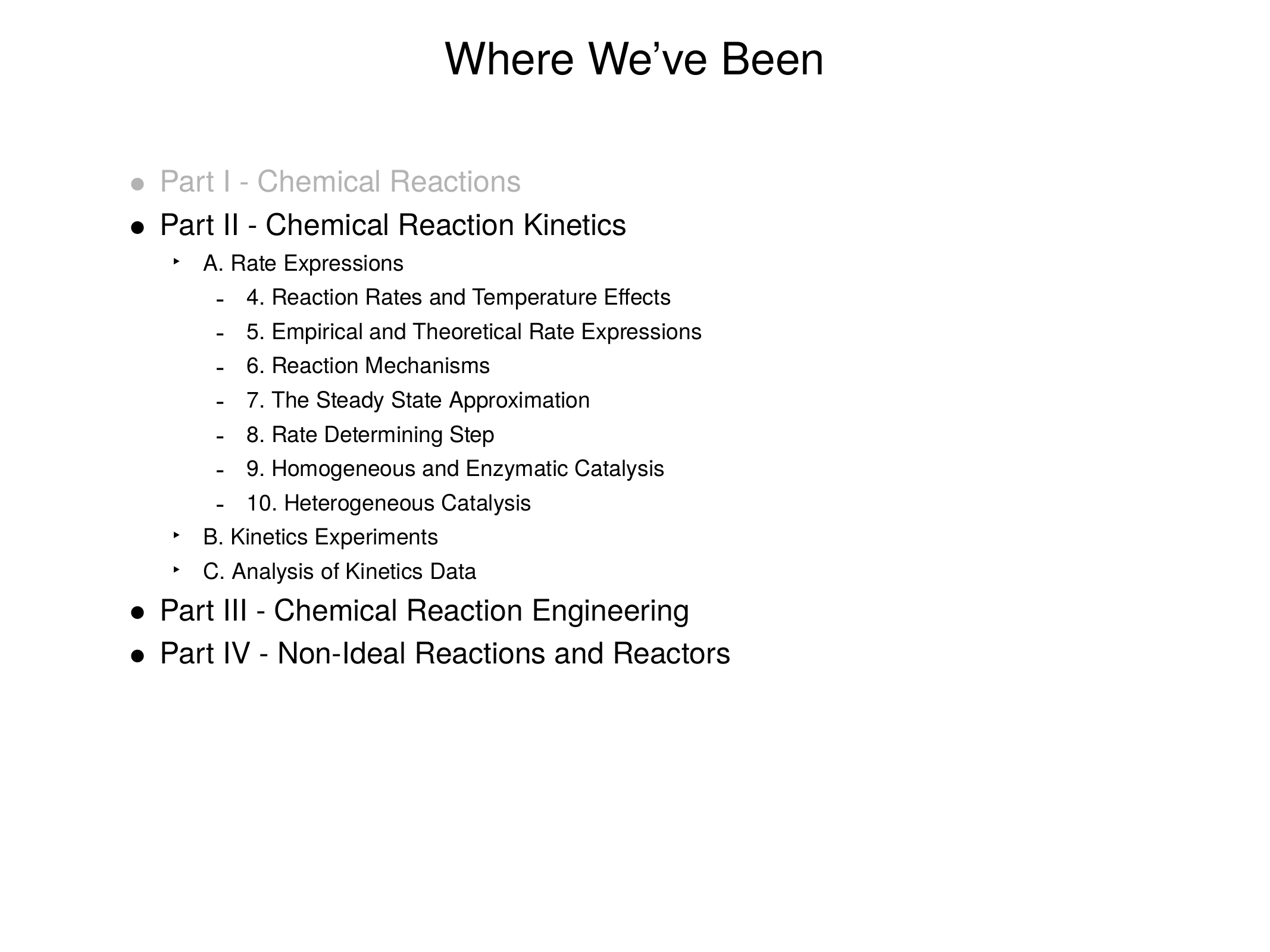

# Where We’ve Been
Part I - Chemical Reactions
Part II - Chemical Reaction Kinetics
A. Rate Expressions
4. Reaction Rates and Temperature Effects
5. Empirical and Theoretical Rate Expressions
6. Reaction Mechanisms
7. The Steady State Approximation
8. Rate Determining Step
9. Homogeneous and Enzymatic Catalysis
10. Heterogeneous Catalysis
B. Kinetics Experiments
C. Analysis of Kinetics Data
Part III - Chemical Reaction Engineering
Part IV - Non-Ideal Reactions and Reactors